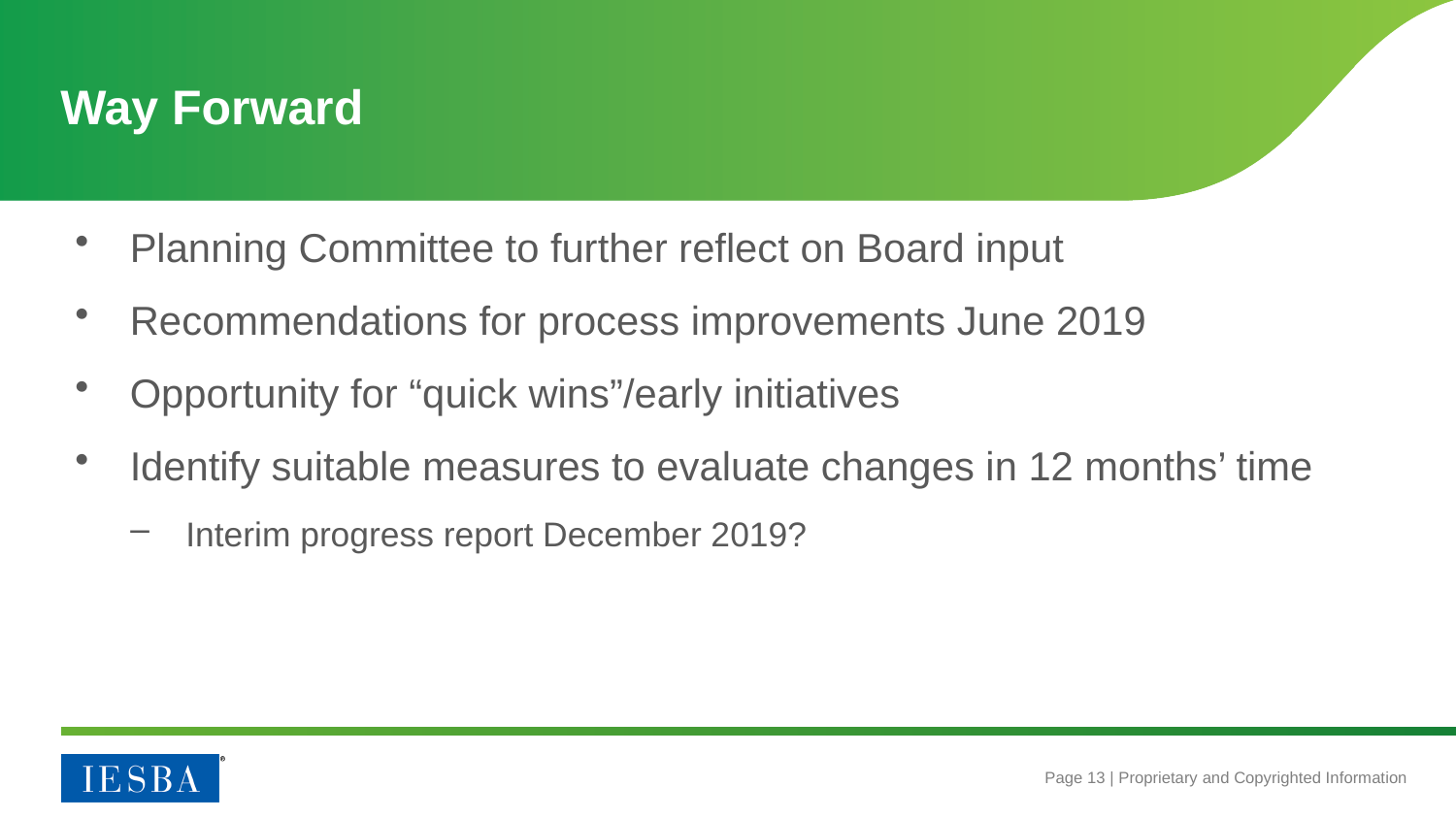

# Way Forward
Planning Committee to further reflect on Board input
Recommendations for process improvements June 2019
Opportunity for “quick wins”/early initiatives
Identify suitable measures to evaluate changes in 12 months’ time
Interim progress report December 2019?